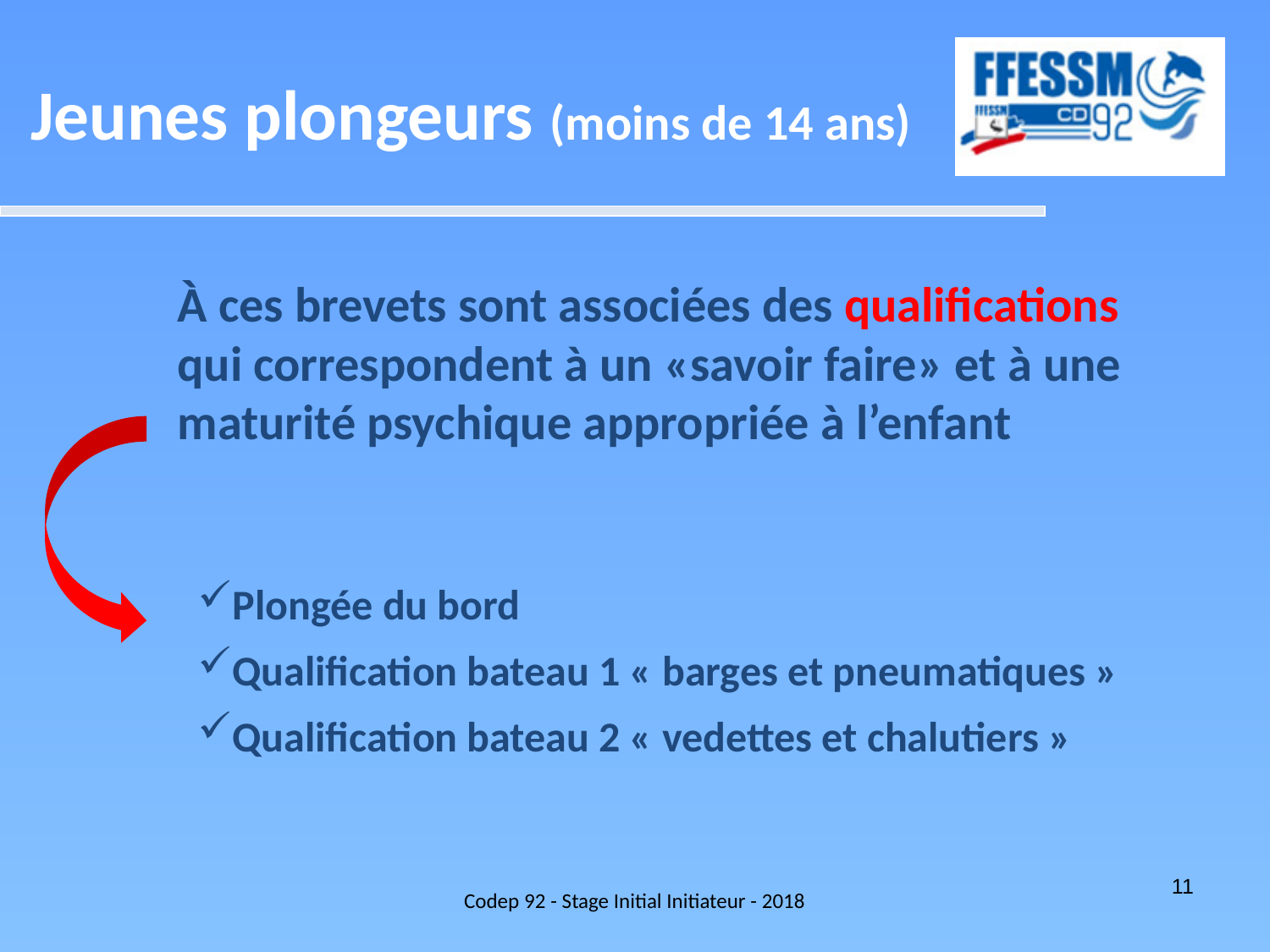

Jeunes plongeurs (moins de 14 ans)
À ces brevets sont associées des qualifications
qui correspondent à un «savoir faire» et à une
maturité psychique appropriée à l’enfant

Plongée du bord
Qualification bateau 1 « barges et pneumatiques »
Qualification bateau 2 « vedettes et chalutiers »
Codep 92 - Stage Initial Initiateur - 2018
11